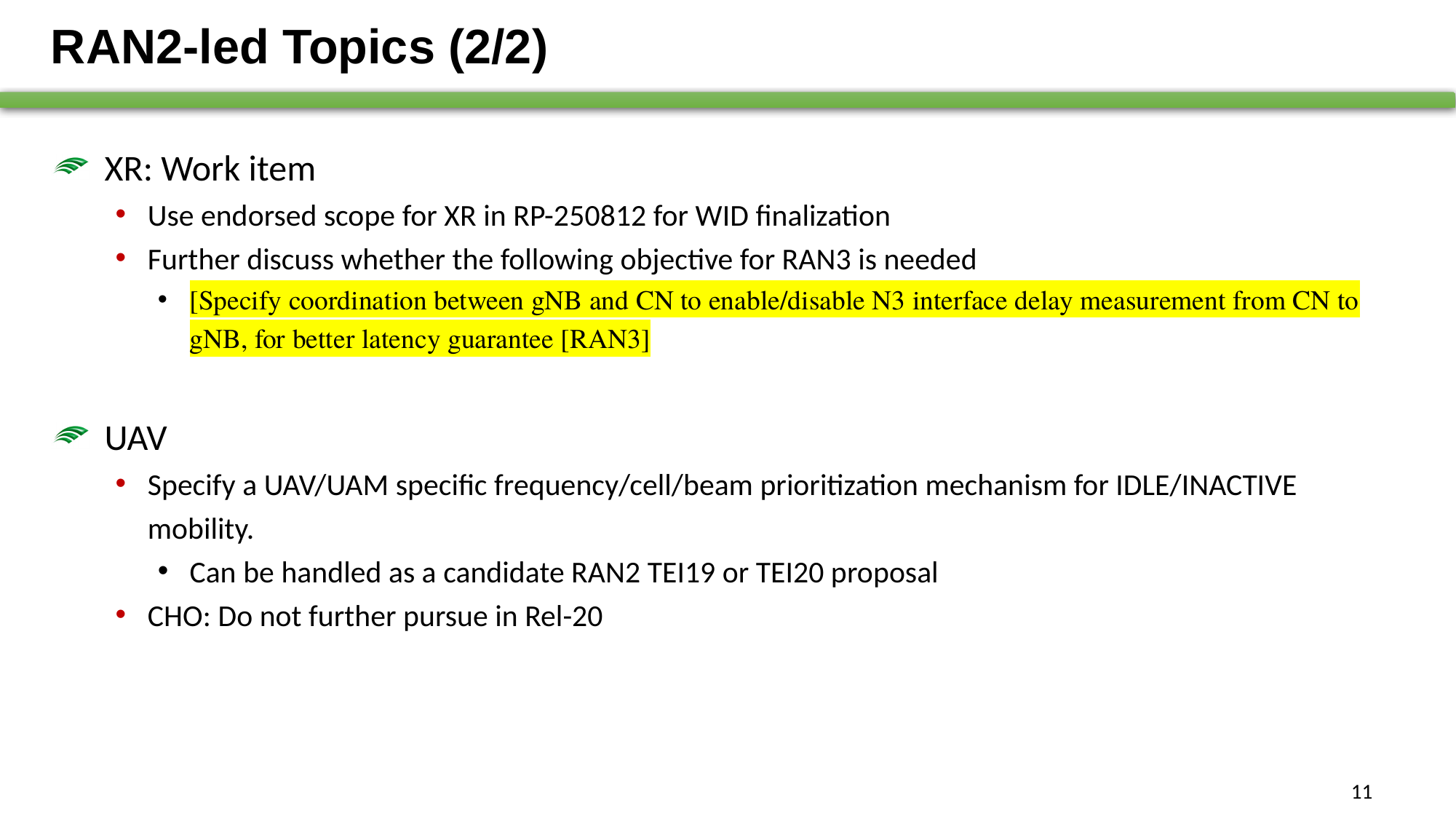

# RAN2-led Topics (2/2)
XR: Work item
Use endorsed scope for XR in RP-250812 for WID finalization
Further discuss whether the following objective for RAN3 is needed
[Specify coordination between gNB and CN to enable/disable N3 interface delay measurement from CN to gNB, for better latency guarantee [RAN3]

UAV
Specify a UAV/UAM specific frequency/cell/beam prioritization mechanism for IDLE/INACTIVE mobility.
Can be handled as a candidate RAN2 TEI19 or TEI20 proposal
CHO: Do not further pursue in Rel-20